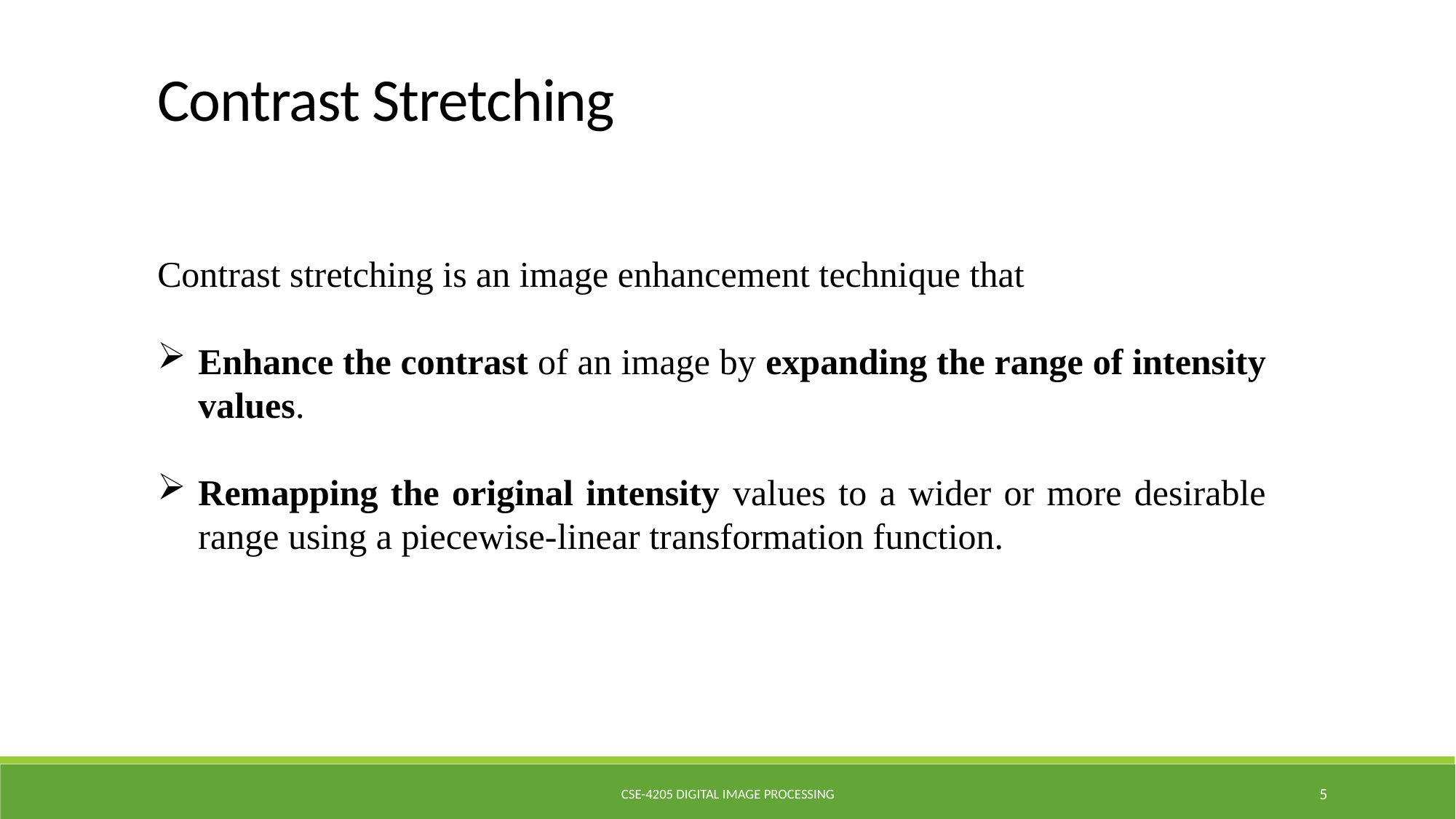

Contrast Stretching

Contrast stretching is an image enhancement technique that

Enhance the contrast of an image by expanding the range of intensity values.

Remapping the original intensity values to a wider or more desirable range using a piecewise-linear transformation function.
CSE-4205 Digital Image Processing
5